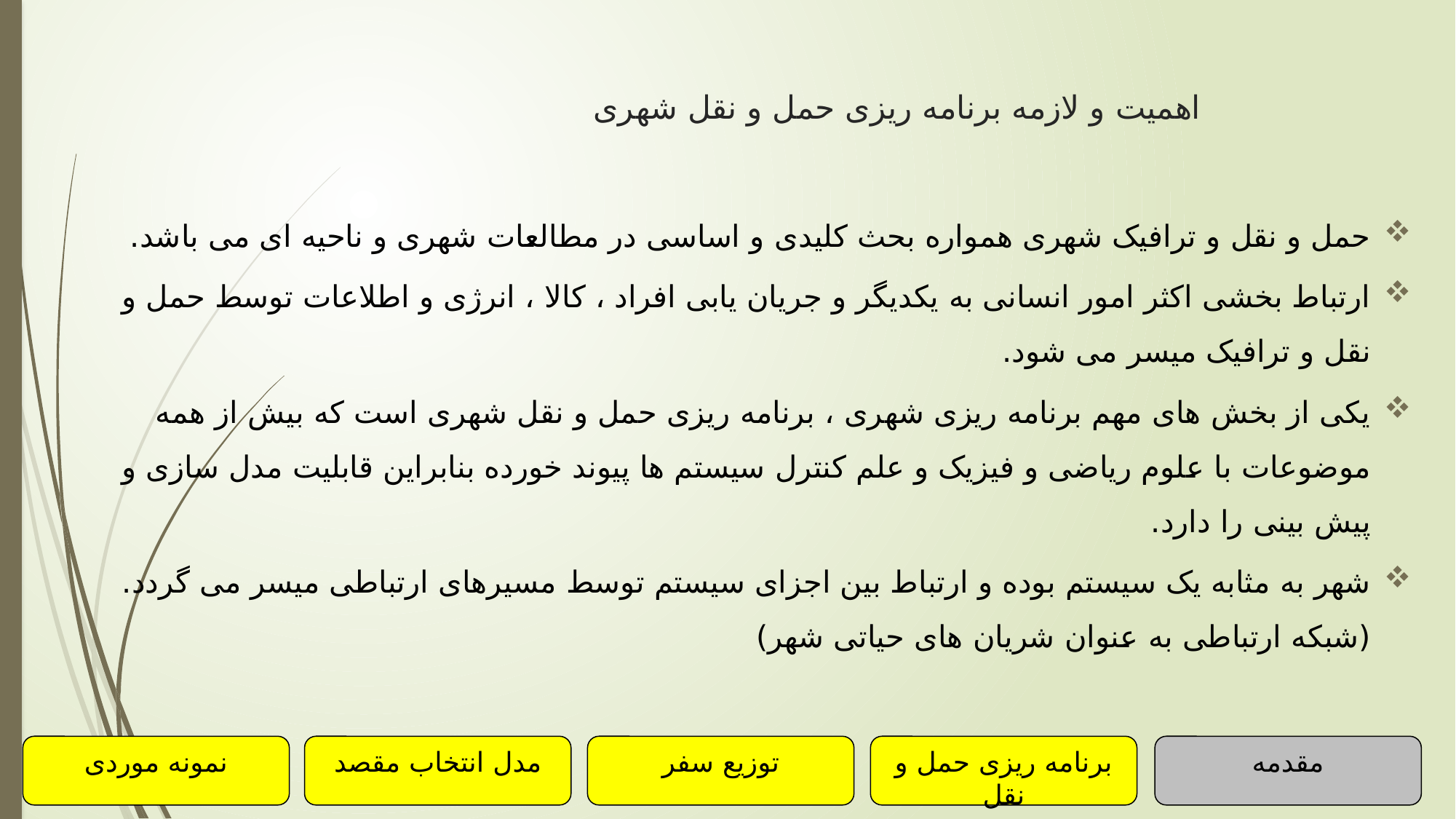

اهمیت و لازمه برنامه ریزی حمل و نقل شهری
حمل و نقل و ترافیک شهری همواره بحث کلیدی و اساسی در مطالعات شهری و ناحیه ای می باشد.
ارتباط بخشی اکثر امور انسانی به یکدیگر و جریان یابی افراد ، کالا ، انرژی و اطلاعات توسط حمل و نقل و ترافیک میسر می شود.
یکی از بخش های مهم برنامه ریزی شهری ، برنامه ریزی حمل و نقل شهری است که بیش از همه موضوعات با علوم ریاضی و فیزیک و علم کنترل سیستم ها پیوند خورده بنابراین قابلیت مدل سازی و پیش بینی را دارد.
شهر به مثابه یک سیستم بوده و ارتباط بین اجزای سیستم توسط مسیرهای ارتباطی میسر می گردد.(شبکه ارتباطی به عنوان شریان های حیاتی شهر)
نمونه موردی
مدل انتخاب مقصد
توزیع سفر
برنامه ریزی حمل و نقل
مقدمه